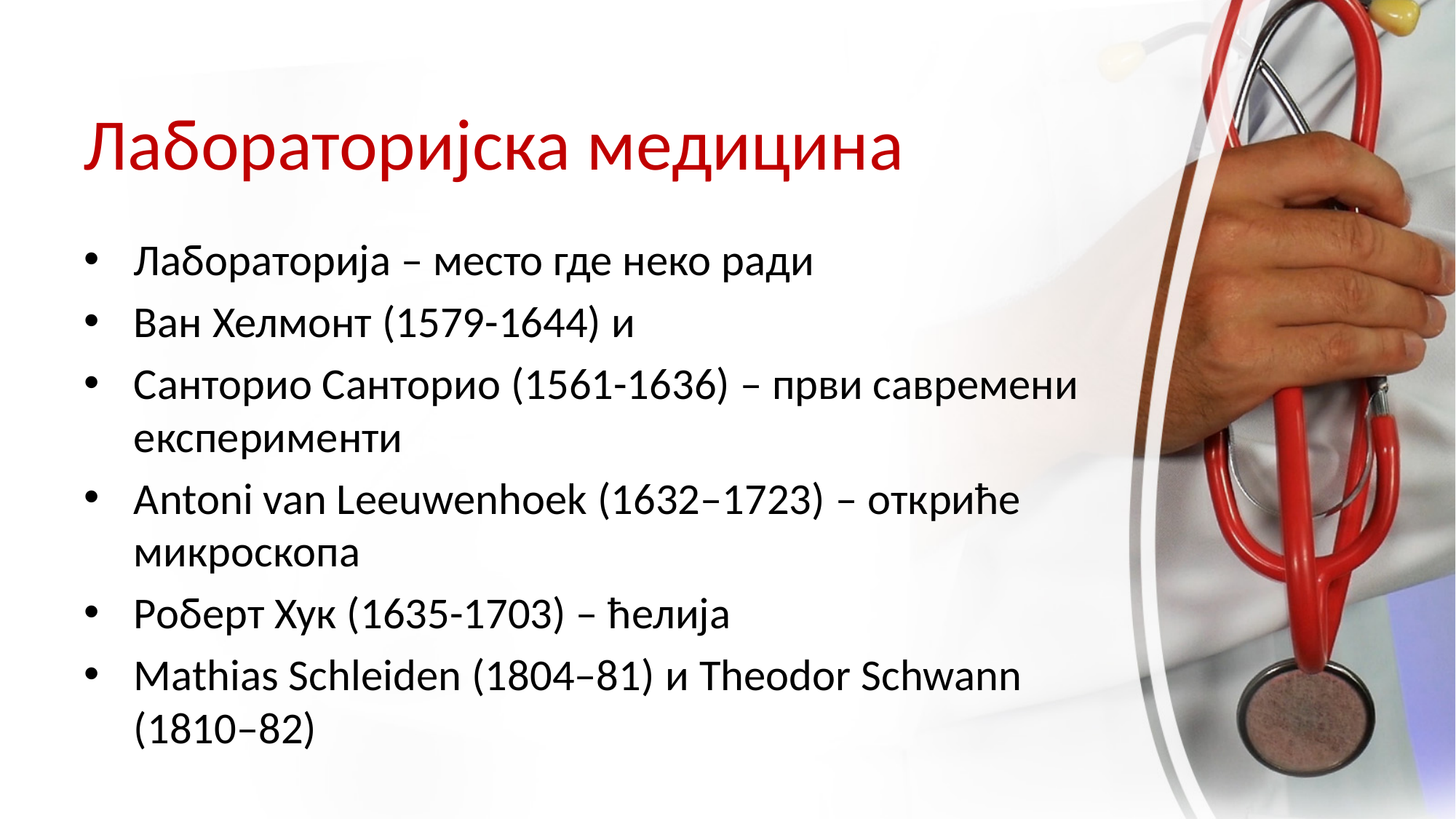

# Лабораторијска медицина
Лабораторија – место где неко ради
Ван Хелмонт (1579-1644) и
Санторио Санторио (1561-1636) – први савремени експерименти
Antoni van Leeuwenhoek (1632–1723) – откриће микроскопа
Роберт Хук (1635-1703) – ћелија
Mathias Schleiden (1804–81) и Theodor Schwann (1810–82)